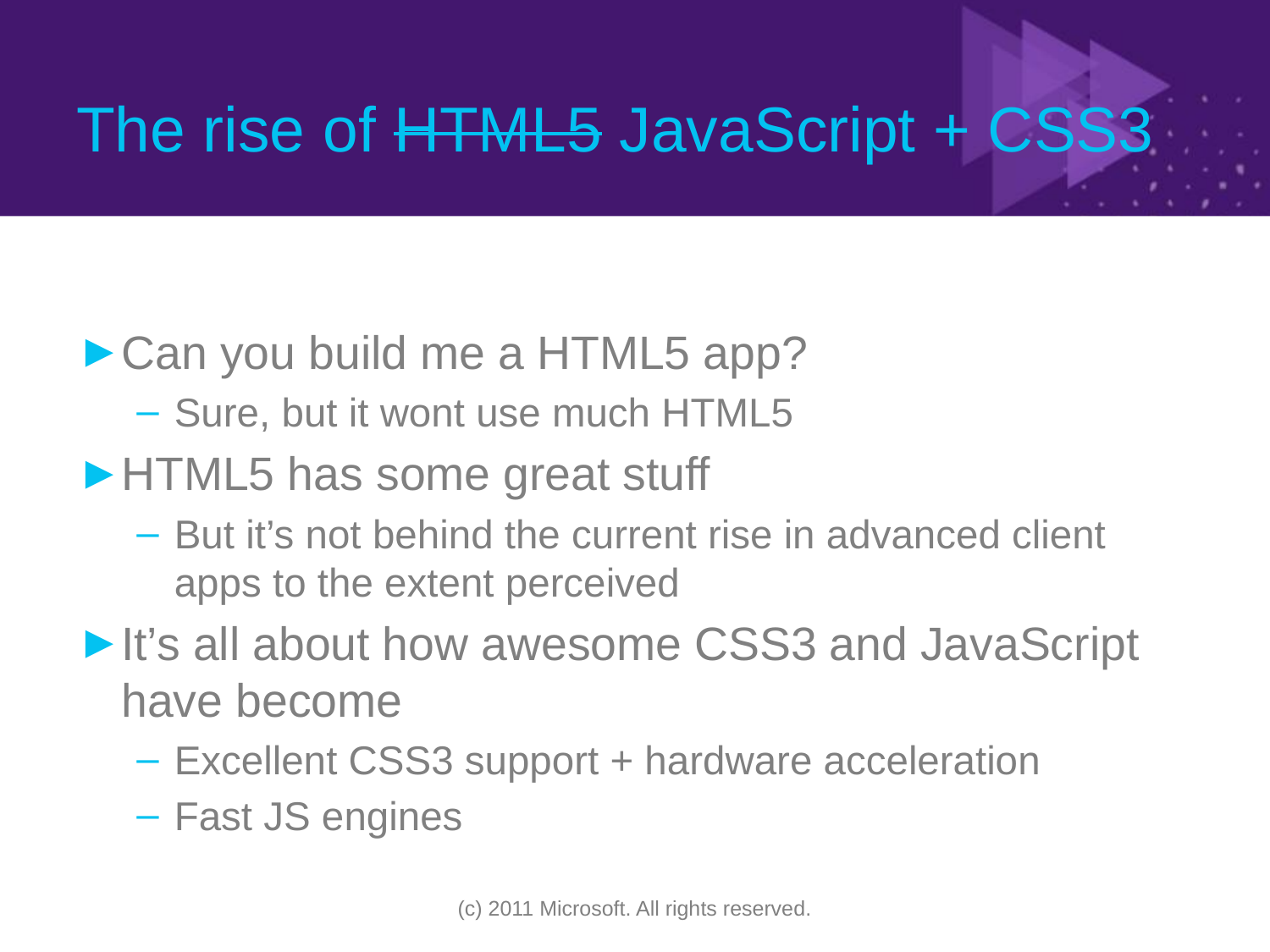

# The rise of HTML5 JavaScript + CSS3
Can you build me a HTML5 app?
Sure, but it wont use much HTML5
HTML5 has some great stuff
But it’s not behind the current rise in advanced client apps to the extent perceived
It’s all about how awesome CSS3 and JavaScript have become
Excellent CSS3 support + hardware acceleration
Fast JS engines

(c) 2011 Microsoft. All rights reserved.